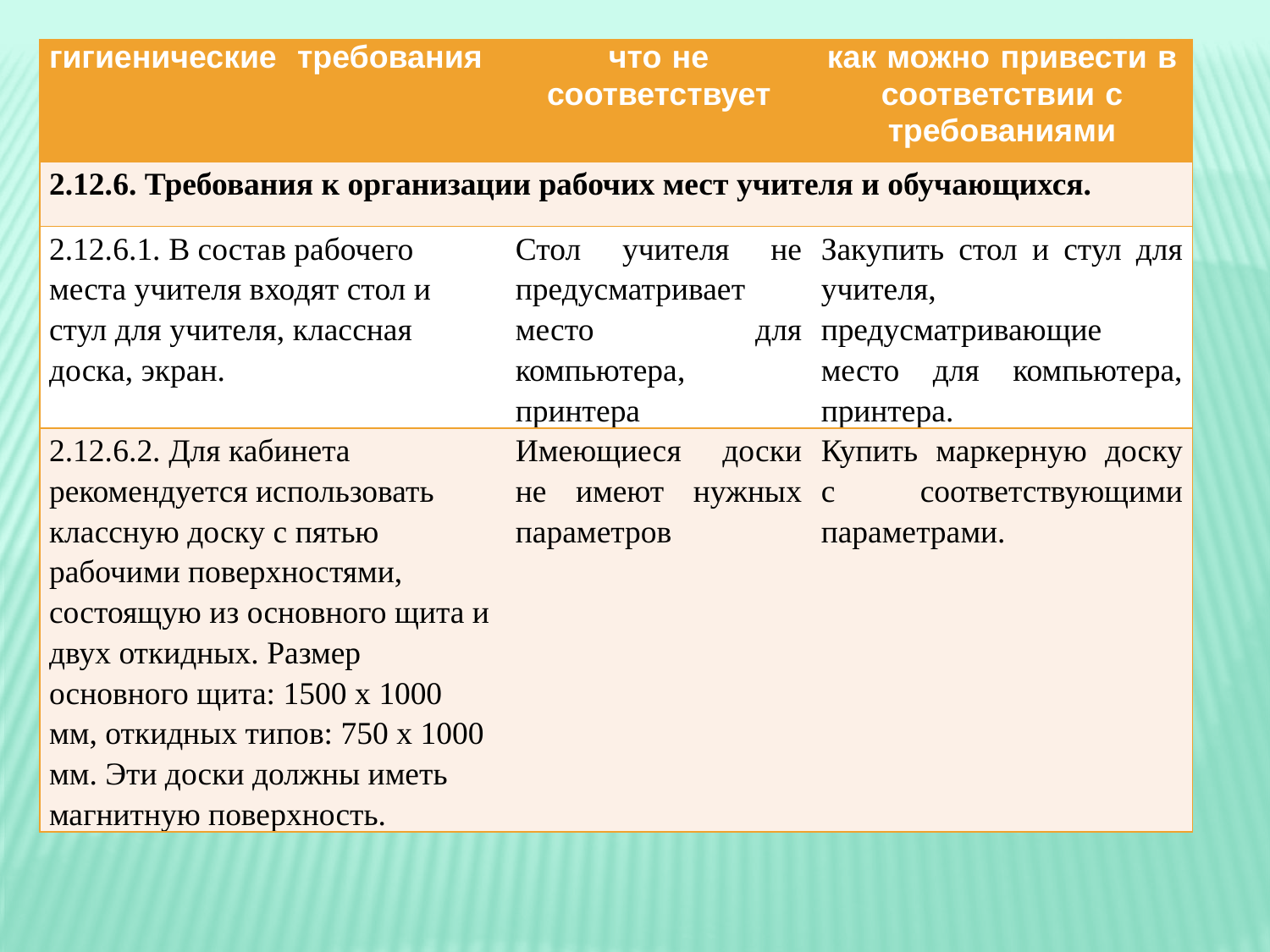

| гигиенические требования | что не соответствует | как можно привести в соответствии с требованиями |
| --- | --- | --- |
| 2.12.6. Требования к организации рабочих мест учителя и обучающихся. |  |  |
| 2.12.6.1. В состав рабочего места учителя входят стол и стул для учителя, классная доска, экран. | Стол учителя не предусматривает место для компьютера, принтера | Закупить стол и стул для учителя, предусматривающие место для компьютера, принтера. |
| 2.12.6.2. Для кабинета рекомендуется использовать классную доску с пятью рабочими поверхностями, состоящую из основного щита и двух откидных. Размер основного щита: 1500 х 1000 мм, откидных типов: 750 х 1000 мм. Эти доски должны иметь магнитную поверхность. | Имеющиеся доски не имеют нужных параметров | Купить маркерную доску с соответствующими параметрами. |